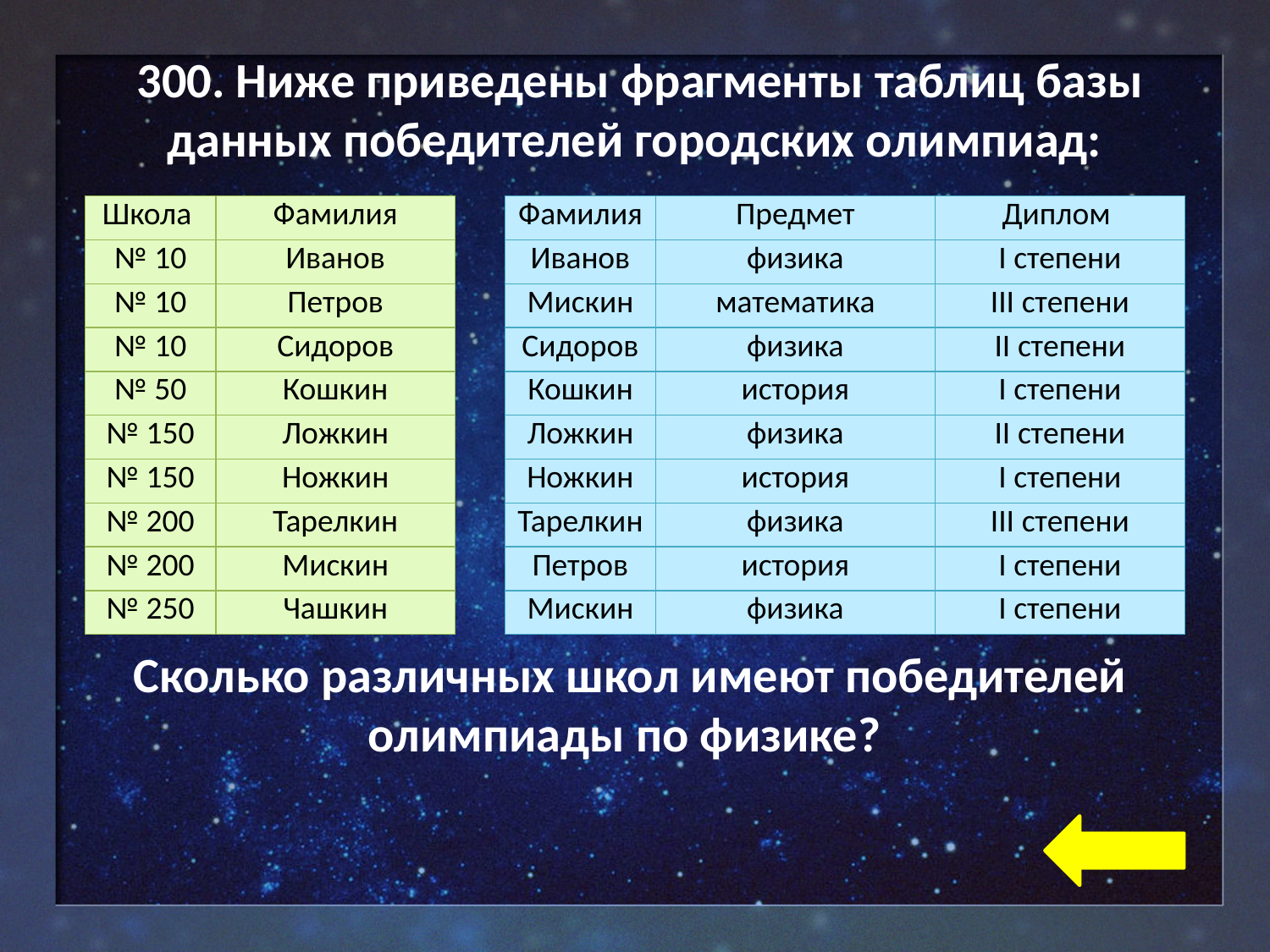

300. Ниже приведены фрагменты таблиц базы данных победителей городских олимпиад:
| Школа | Фамилия |
| --- | --- |
| № 10 | Иванов |
| № 10 | Петров |
| № 10 | Сидоров |
| № 50 | Кошкин |
| № 150 | Ложкин |
| № 150 | Ножкин |
| № 200 | Тарелкин |
| № 200 | Мискин |
| № 250 | Чашкин |
| Фамилия | Предмет | Диплом |
| --- | --- | --- |
| Иванов | физика | I степени |
| Мискин | математика | III степени |
| Сидоров | физика | II степени |
| Кошкин | история | I степени |
| Ложкин | физика | II степени |
| Ножкин | история | I степени |
| Тарелкин | физика | III степени |
| Петров | история | I степени |
| Мискин | физика | I степени |
Сколько различных школ имеют победителей олимпиады по физике?